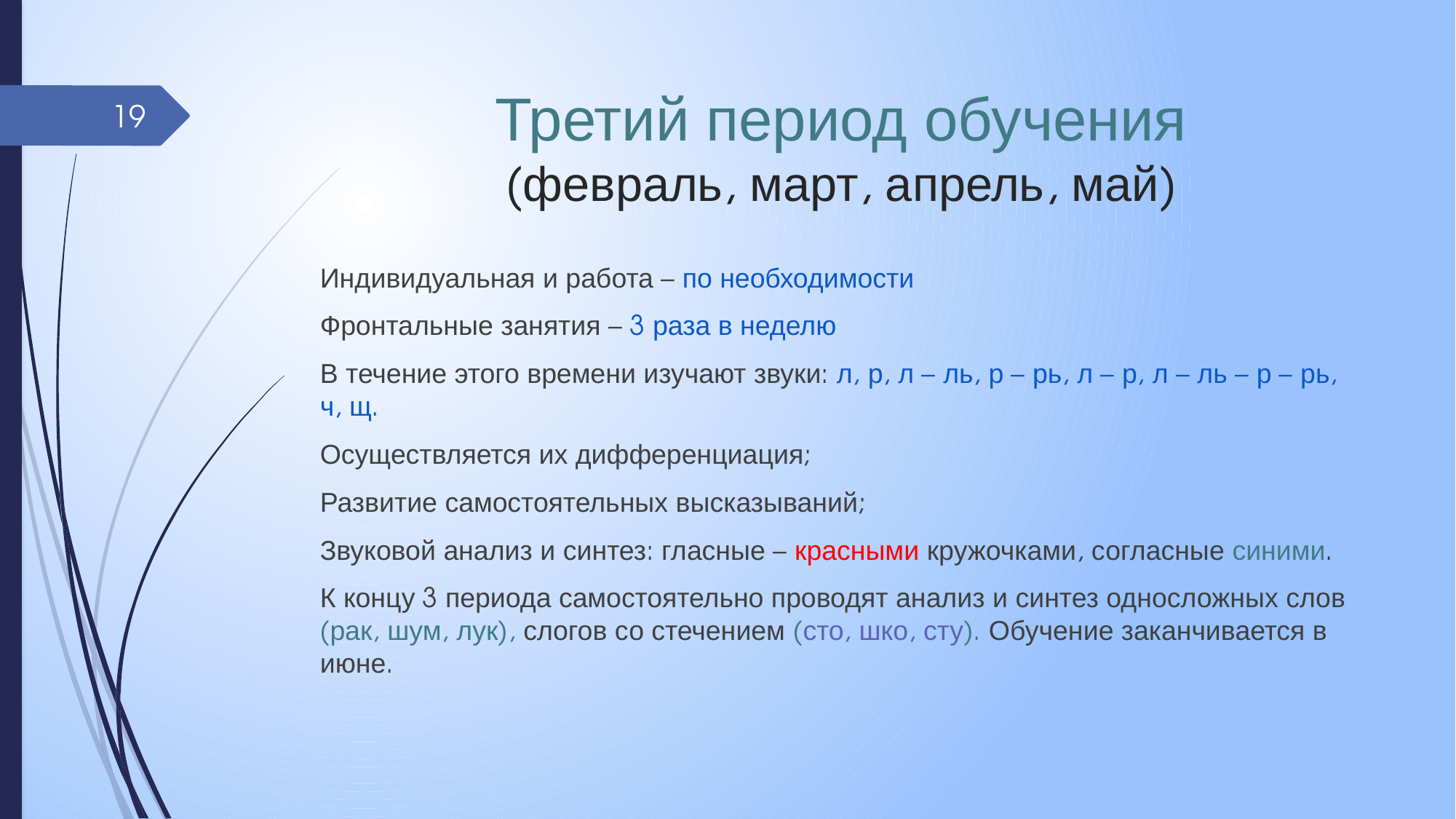

# Третий период обучения (февраль, март, апрель, май)
19
Индивидуальная и работа – по необходимости
Фронтальные занятия – 3 раза в неделю
В течение этого времени изучают звуки: л, р, л – ль, р – рь, л – р, л – ль – р – рь, ч, щ.
Осуществляется их дифференциация;
Развитие самостоятельных высказываний;
Звуковой анализ и синтез: гласные – красными кружочками, согласные синими.
К концу 3 периода самостоятельно проводят анализ и синтез односложных слов (рак, шум, лук), слогов со стечением (сто, шко, сту). Обучение заканчивается в июне.